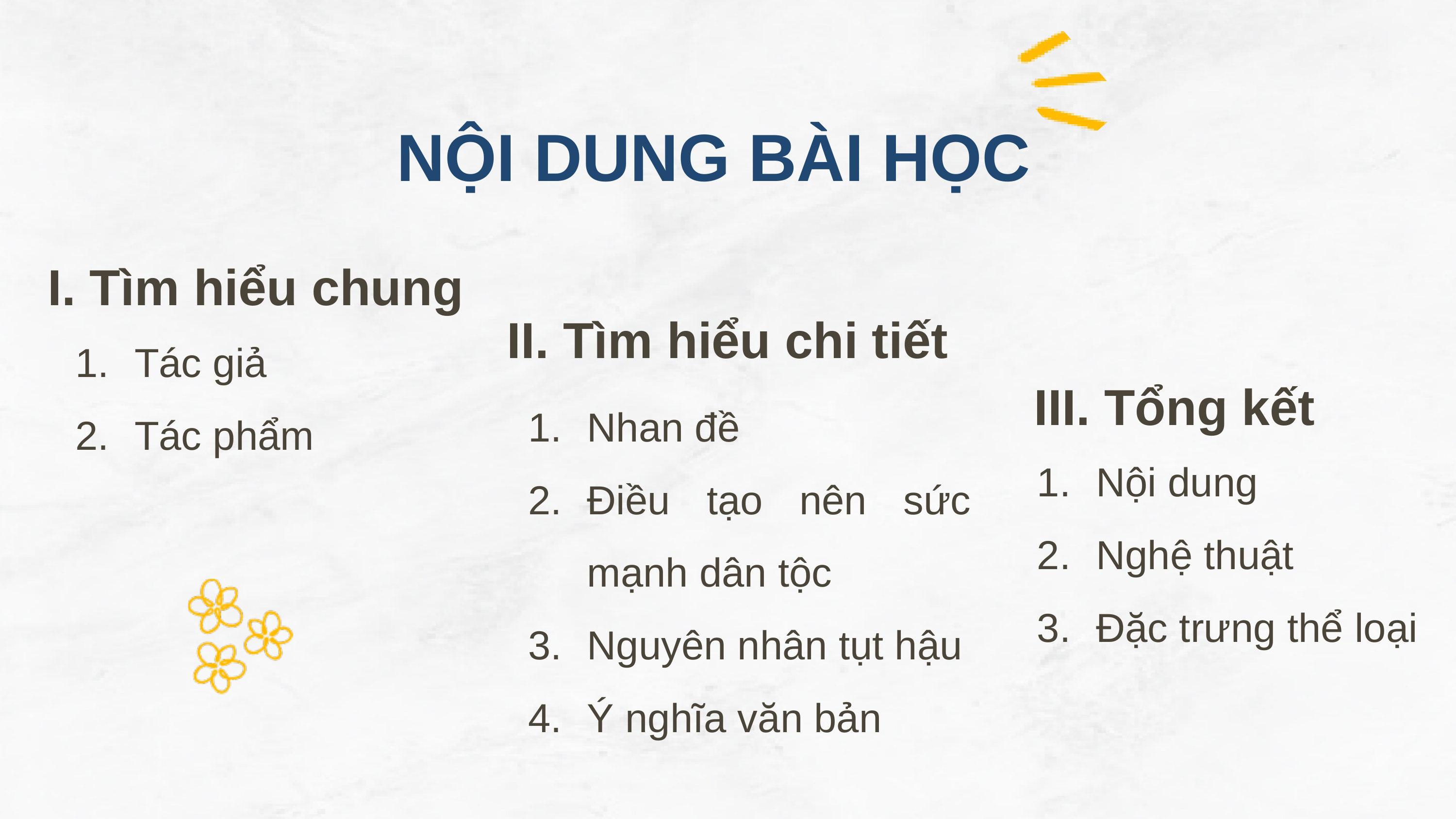

NỘI DUNG BÀI HỌC
I. Tìm hiểu chung
Tác giả
Tác phẩm
II. Tìm hiểu chi tiết
Nhan đề
Điều tạo nên sức mạnh dân tộc
Nguyên nhân tụt hậu
Ý nghĩa văn bản
III. Tổng kết
Nội dung
Nghệ thuật
Đặc trưng thể loại